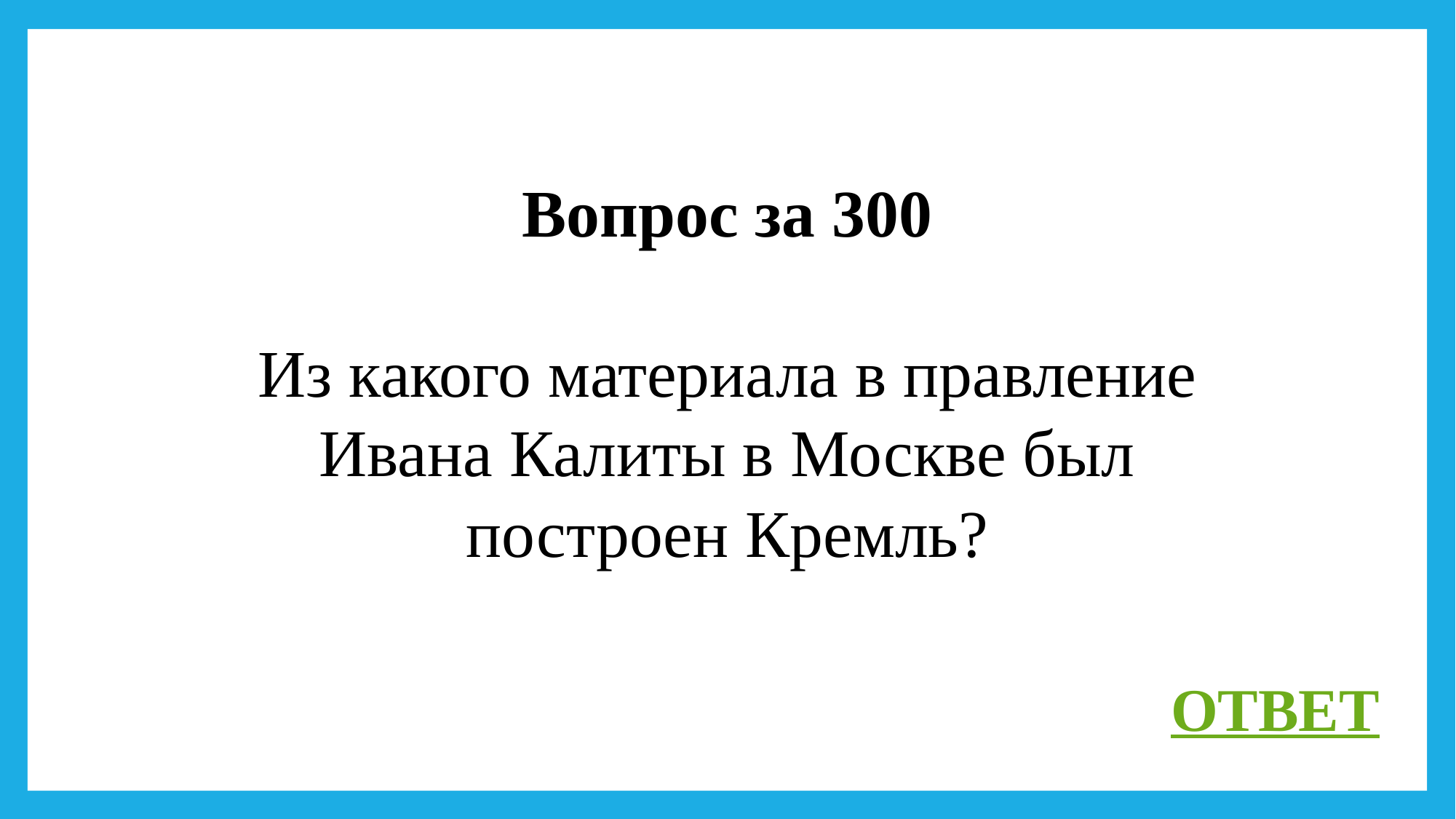

Вопрос за 300

Из какого материала в правление Ивана Калиты в Москве был построен Кремль?
ОТВЕТ